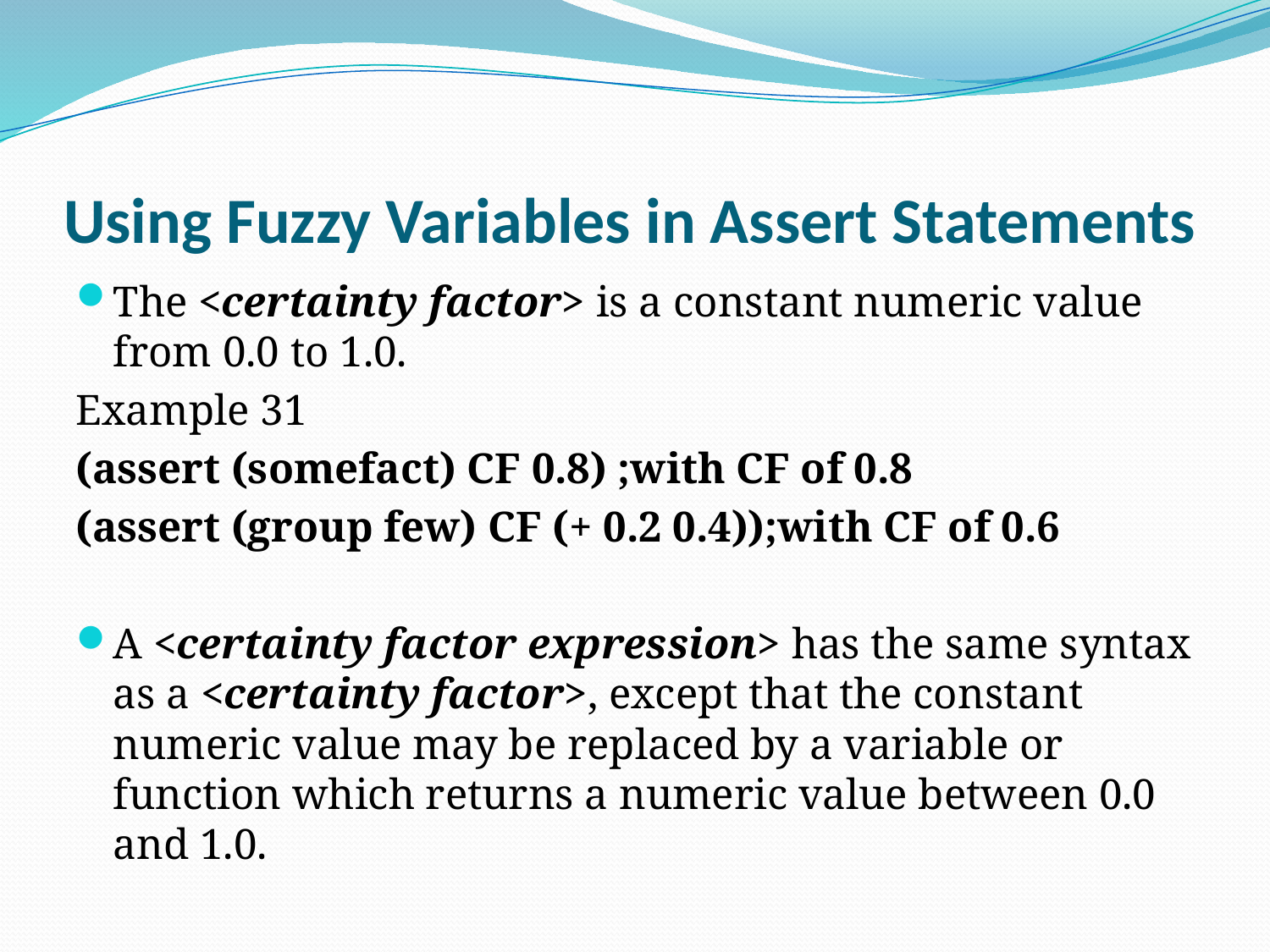

# Using Fuzzy Variables in Assert Statements
The <certainty factor> is a constant numeric value from 0.0 to 1.0.
Example 31
(assert (somefact) CF 0.8) ;with CF of 0.8
(assert (group few) CF (+ 0.2 0.4));with CF of 0.6

A <certainty factor expression> has the same syntax as a <certainty factor>, except that the constant numeric value may be replaced by a variable or function which returns a numeric value between 0.0 and 1.0.